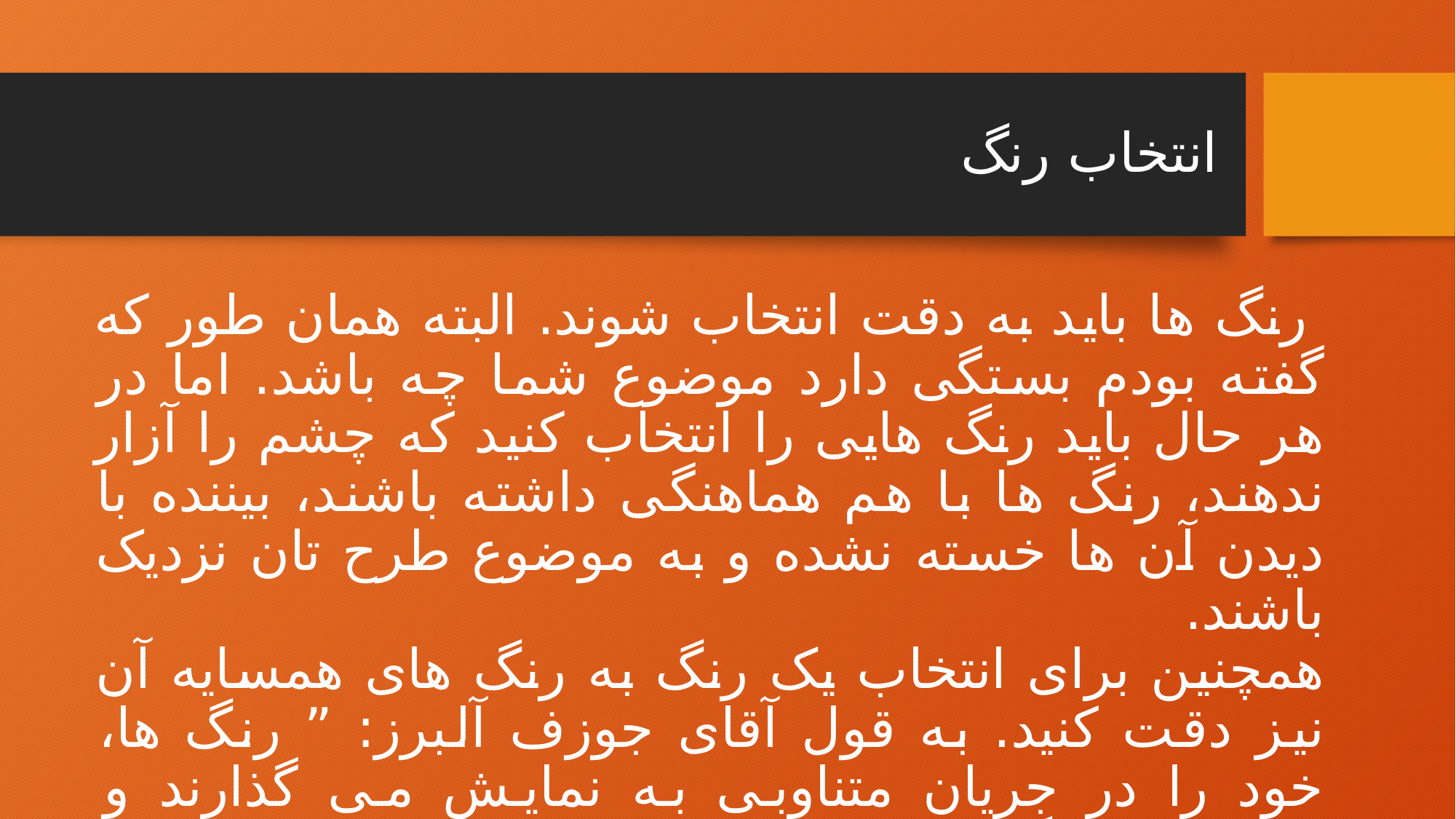

# انتخاب رنگ
 رنگ ها باید به دقت انتخاب شوند. البته همان طور که گفته بودم بستگی دارد موضوع شما چه باشد. اما در هر حال باید رنگ هایی را انتخاب کنید که چشم را آزار ندهند، رنگ ها با هم هماهنگی داشته باشند، بیننده با دیدن آن ها خسته نشده و به موضوع طرح تان نزدیک باشند.
همچنین برای انتخاب یک رنگ به رنگ های همسایه آن نیز دقت کنید. به قول آقای جوزف آلبرز: ” رنگ ها، خود را در جریان متناوبی به نمایش می گذارند و وابسته به رنگ های اطرافشان هستند.”